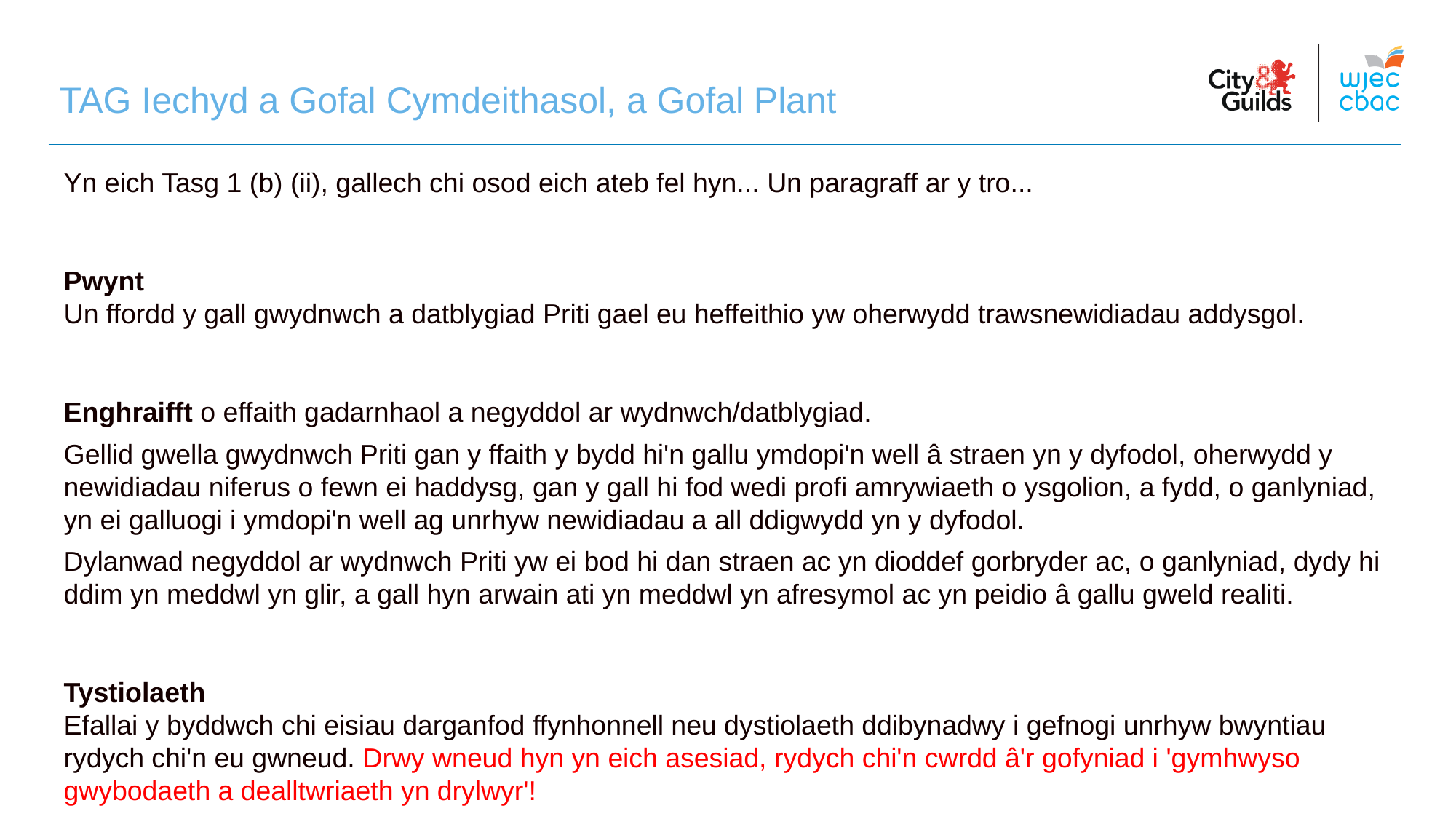

TAG Iechyd a Gofal Cymdeithasol, a Gofal Plant
Yn eich Tasg 1 (b) (ii), gallech chi osod eich ateb fel hyn... Un paragraff ar y tro...

Pwynt
Un ffordd y gall gwydnwch a datblygiad Priti gael eu heffeithio yw oherwydd trawsnewidiadau addysgol.

Enghraifft o effaith gadarnhaol a negyddol ar wydnwch/datblygiad.
Gellid gwella gwydnwch Priti gan y ffaith y bydd hi'n gallu ymdopi'n well â straen yn y dyfodol, oherwydd y newidiadau niferus o fewn ei haddysg, gan y gall hi fod wedi profi amrywiaeth o ysgolion, a fydd, o ganlyniad, yn ei galluogi i ymdopi'n well ag unrhyw newidiadau a all ddigwydd yn y dyfodol.
Dylanwad negyddol ar wydnwch Priti yw ei bod hi dan straen ac yn dioddef gorbryder ac, o ganlyniad, dydy hi ddim yn meddwl yn glir, a gall hyn arwain ati yn meddwl yn afresymol ac yn peidio â gallu gweld realiti.

Tystiolaeth
Efallai y byddwch chi eisiau darganfod ffynhonnell neu dystiolaeth ddibynadwy i gefnogi unrhyw bwyntiau rydych chi'n eu gwneud. Drwy wneud hyn yn eich asesiad, rydych chi'n cwrdd â'r gofyniad i 'gymhwyso gwybodaeth a dealltwriaeth yn drylwyr'!